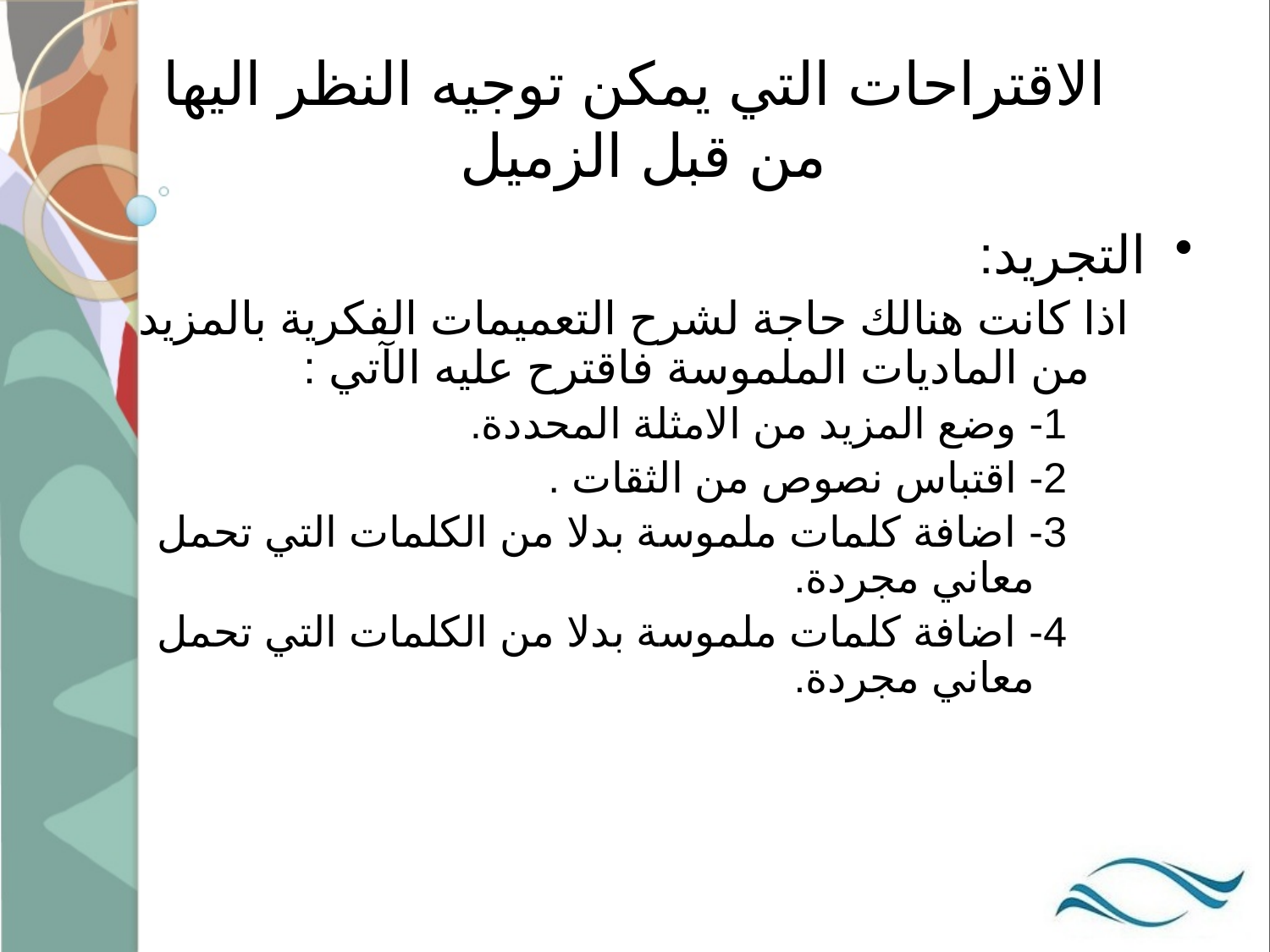

# الاقتراحات التي يمكن توجيه النظر اليها من قبل الزميل
التجريد:
اذا كانت هنالك حاجة لشرح التعميمات الفكرية بالمزيد من الماديات الملموسة فاقترح عليه الآتي :
1- وضع المزيد من الامثلة المحددة.
2- اقتباس نصوص من الثقات .
3- اضافة كلمات ملموسة بدلا من الكلمات التي تحمل معاني مجردة.
4- اضافة كلمات ملموسة بدلا من الكلمات التي تحمل معاني مجردة.